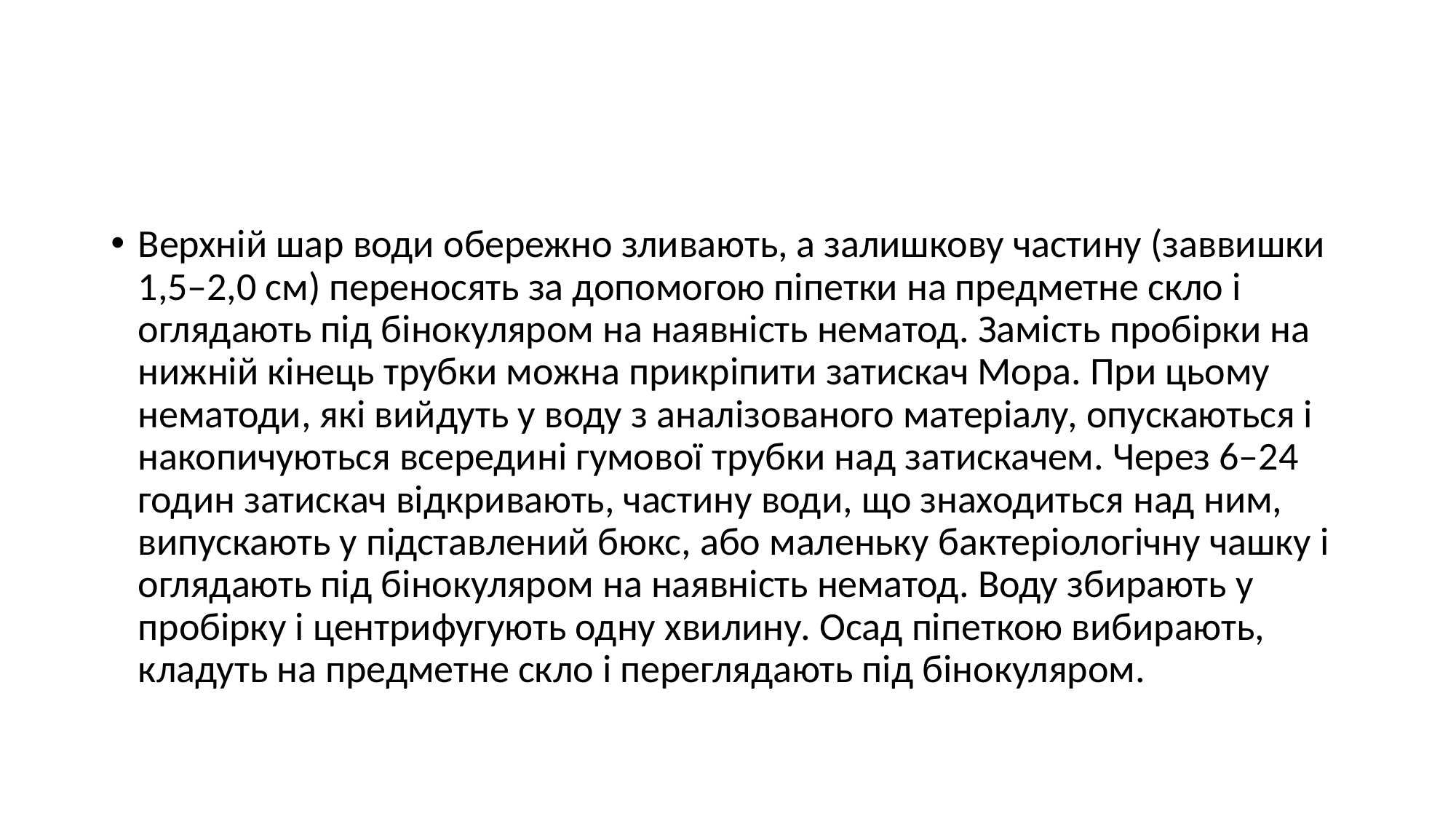

#
Верхній шар води обережно зливають, а залишкову частину (заввишки 1,5–2,0 см) переносять за допомогою піпетки на предметне скло і оглядають під бінокуляром на наявність нематод. Замість пробірки на нижній кінець трубки можна прикріпити затискач Мора. При цьому нематоди, які вийдуть у воду з аналізованого матеріалу, опускаються і накопичуються всередині гумової трубки над затискачем. Через 6–24 годин затискач відкривають, частину води, що знаходиться над ним, випускають у підставлений бюкс, або маленьку бактеріологічну чашку і оглядають під бінокуляром на наявність нематод. Воду збирають у пробірку і центрифугують одну хвилину. Осад піпеткою вибирають, кладуть на предметне скло і переглядають під бінокуляром.